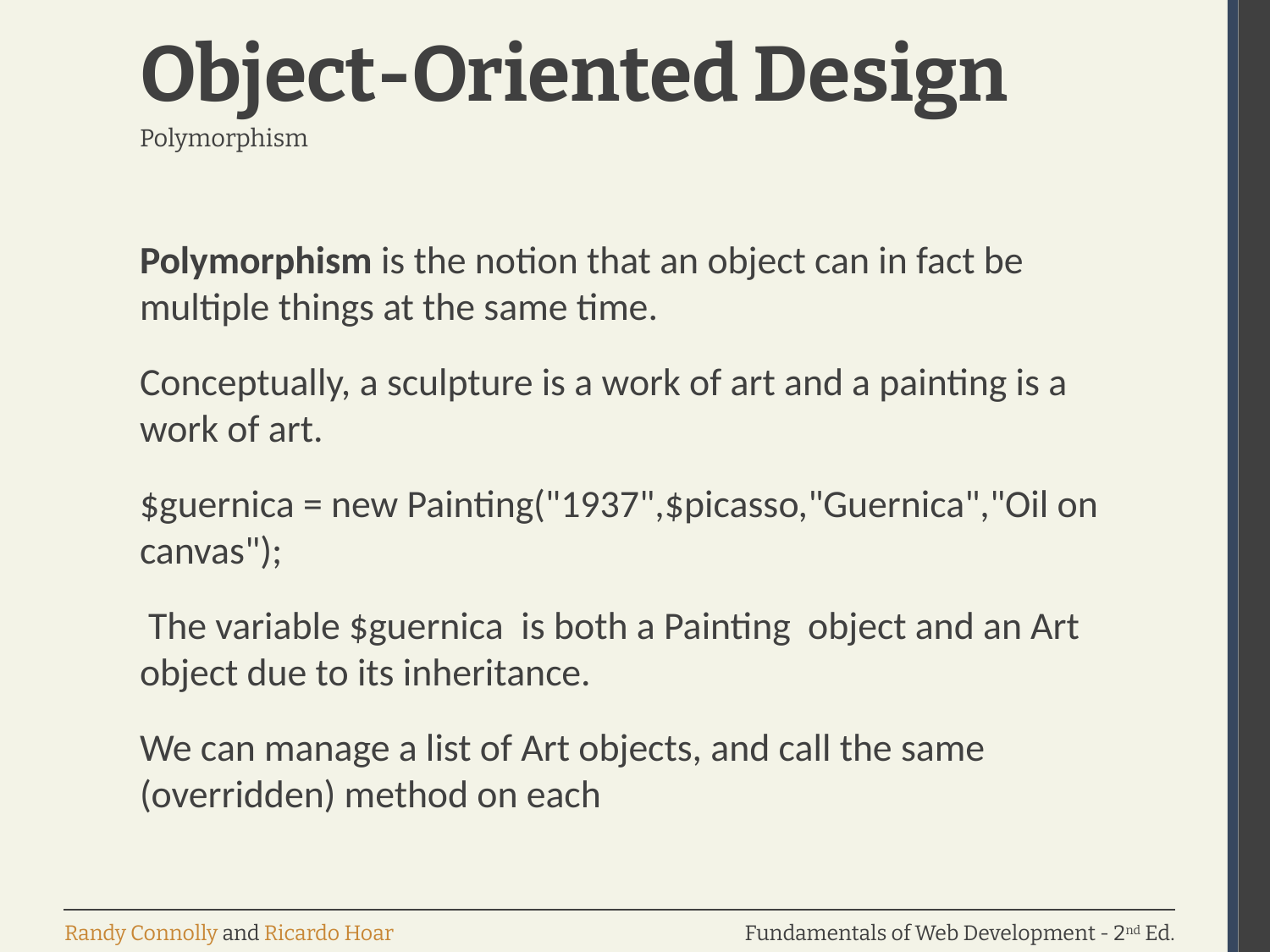

# Object-Oriented Design
Polymorphism
Polymorphism is the notion that an object can in fact be multiple things at the same time.
Conceptually, a sculpture is a work of art and a painting is a  work of art.
$guernica = new Painting("1937",$picasso,"Guernica","Oil on canvas");
 The variable $guernica  is both a Painting  object and an Art  object due to its inheritance.
We can manage a list of Art objects, and call the same (overridden) method on each